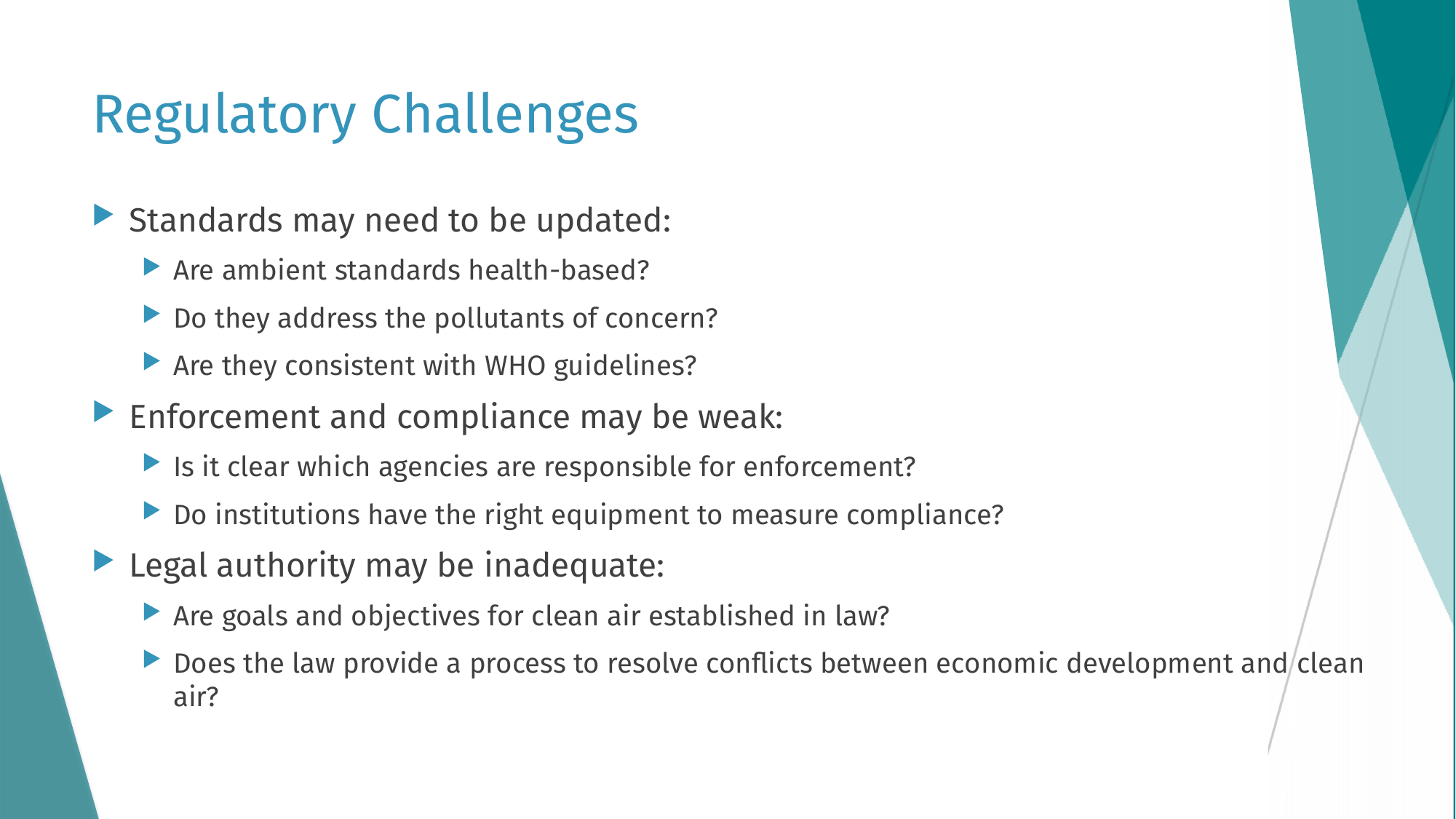

# Regulatory Challenges
Standards may need to be updated:
Are ambient standards health-based?
Do they address the pollutants of concern?
Are they consistent with WHO guidelines?
Enforcement and compliance may be weak:
Is it clear which agencies are responsible for enforcement?
Do institutions have the right equipment to measure compliance?
Legal authority may be inadequate:
Are goals and objectives for clean air established in law?
Does the law provide a process to resolve conflicts between economic development and clean air?